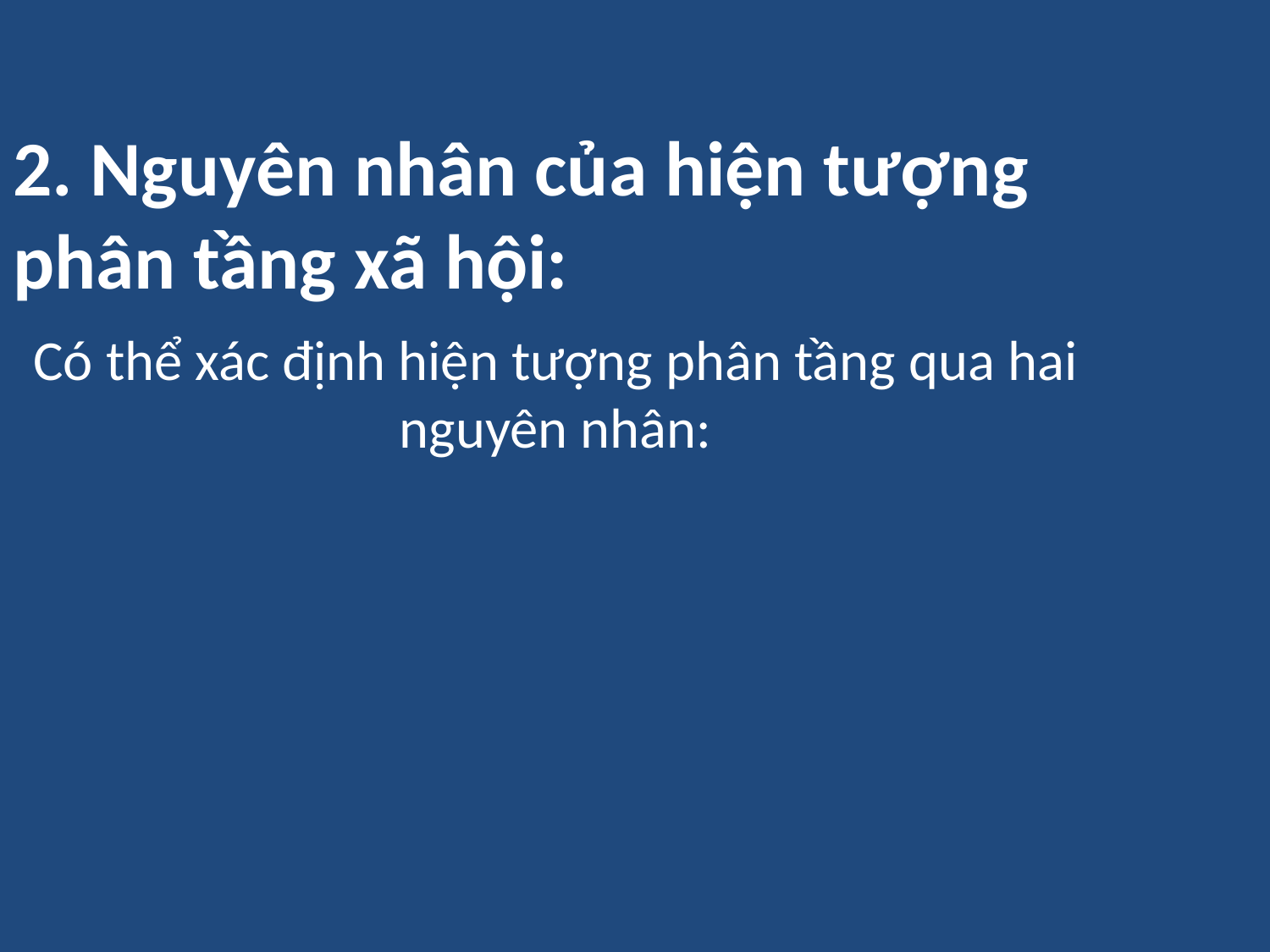

# 2. Nguyên nhân của hiện tượng phân tầng xã hội:
Có thể xác định hiện tượng phân tầng qua hai nguyên nhân: